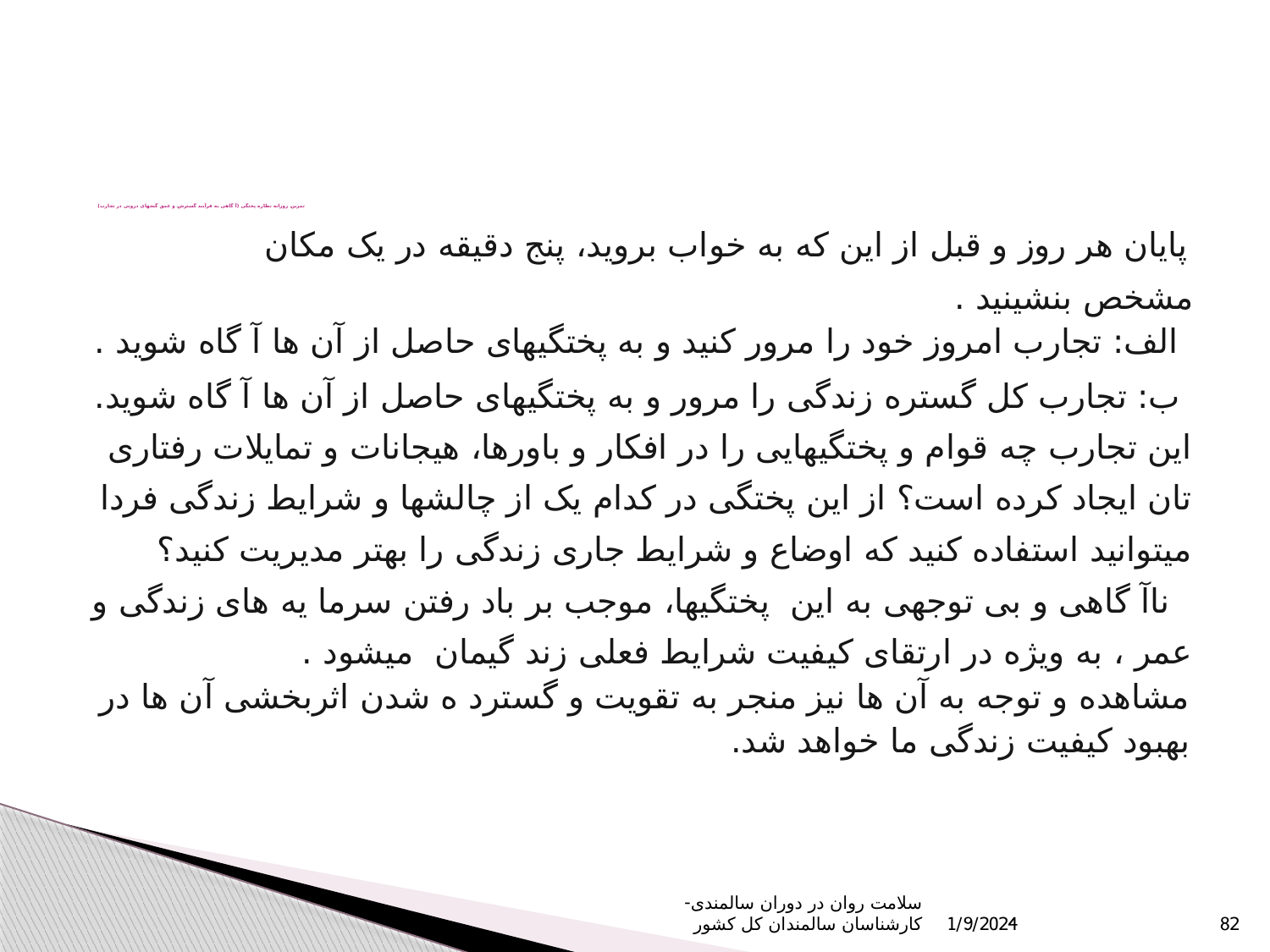

# تمرین روزانه نظاره پختگی (آ گاهی به فرآیند گسترش و عمق گنجهای درونی در تجارب)
 پایان هر روز و قبل از این که به خواب بروید، پنج دقیقه در یک مکان مشخص بنشینید .
الف: تجارب امروز خود را مرور کنید و به پختگیهای حاصل از آن ها آ گاه شوید .
ب: تجارب کل گستره زندگی را مرور و به پختگیهای حاصل از آن ها آ گاه شوید. این تجارب چه قوام و پختگیهایی را در افکار و باورها، هیجانات و تمایلات رفتاری تان ایجاد کرده است؟ از این پختگی در کدام یک از چالشها و شرایط زندگی فردا  میتوانید استفاده کنید که اوضاع و شرایط جاری زندگی را بهتر مدیریت کنید؟
 ناآ گاهی و بی توجهی به این  پختگیها، موجب بر باد رفتن سرما یه های زندگی و عمر ، به ویژه در ارتقای کیفیت شرایط فعلی زند گیمان  میشود .
مشاهده و توجه به آن ها نیز منجر به تقویت و گسترد ه شدن اثربخشی آن ها در بهبود کیفیت زندگی ما خواهد شد.

سلامت روان در دوران سالمندی- کارشناسان سالمندان کل کشور
1/9/2024
82